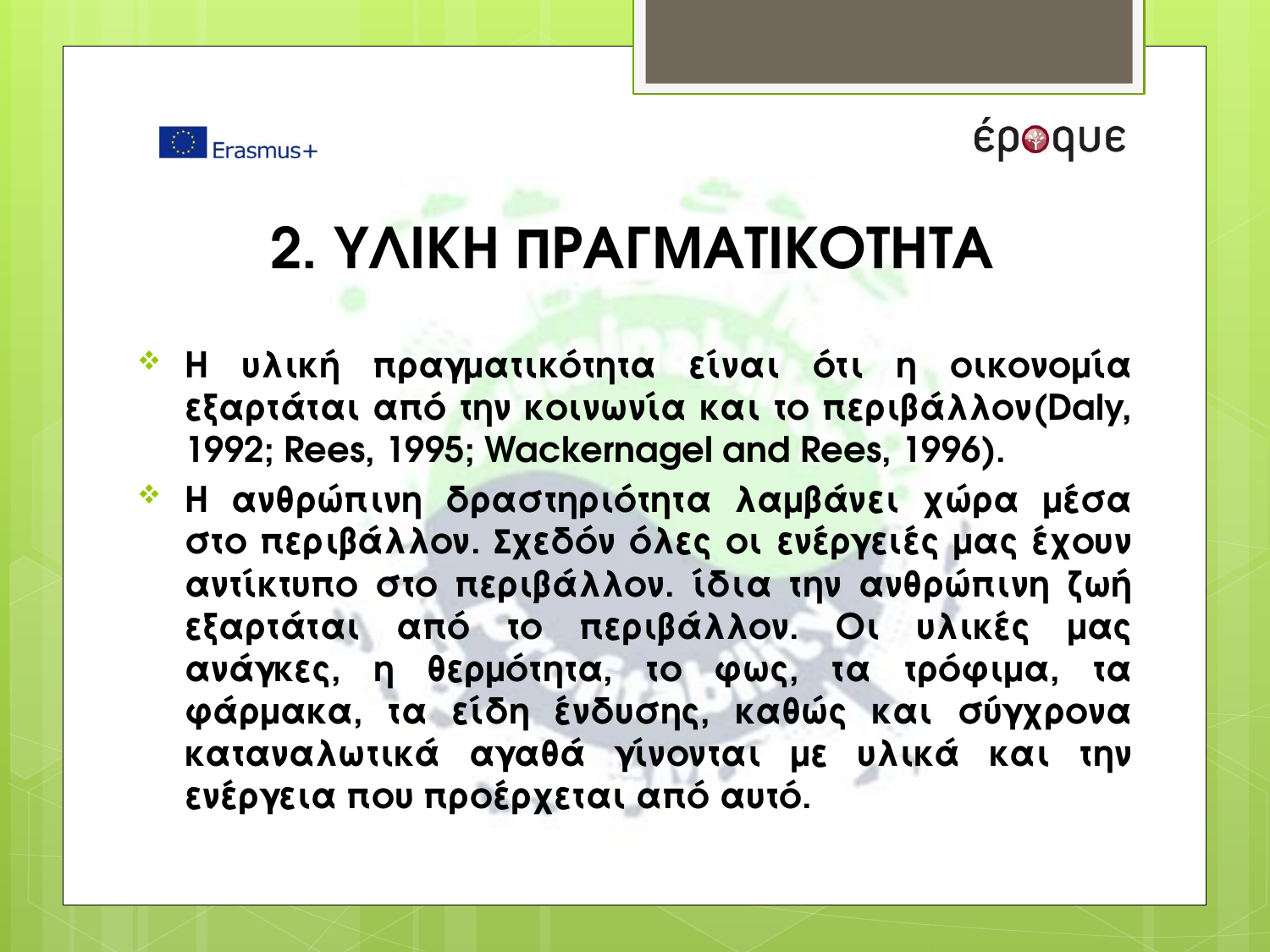

# 2. ΥΛΙΚΗ ΠΡΑΓΜΑΤΙΚΟΤΗΤΑ
Η υλική πραγματικότητα είναι ότι η οικονομία εξαρτάται από την κοινωνία και το περιβάλλον(Daly, 1992; Rees, 1995; Wackernagel and Rees, 1996).
Η ανθρώπινη δραστηριότητα λαμβάνει χώρα μέσα στο περιβάλλον. Σχεδόν όλες οι ενέργειές μας έχουν αντίκτυπο στο περιβάλλον. ίδια την ανθρώπινη ζωή εξαρτάται από το περιβάλλον. Οι υλικές μας ανάγκες, η θερμότητα, το φως, τα τρόφιμα, τα φάρμακα, τα είδη ένδυσης, καθώς και σύγχρονα καταναλωτικά αγαθά γίνονται με υλικά και την ενέργεια που προέρχεται από αυτό.